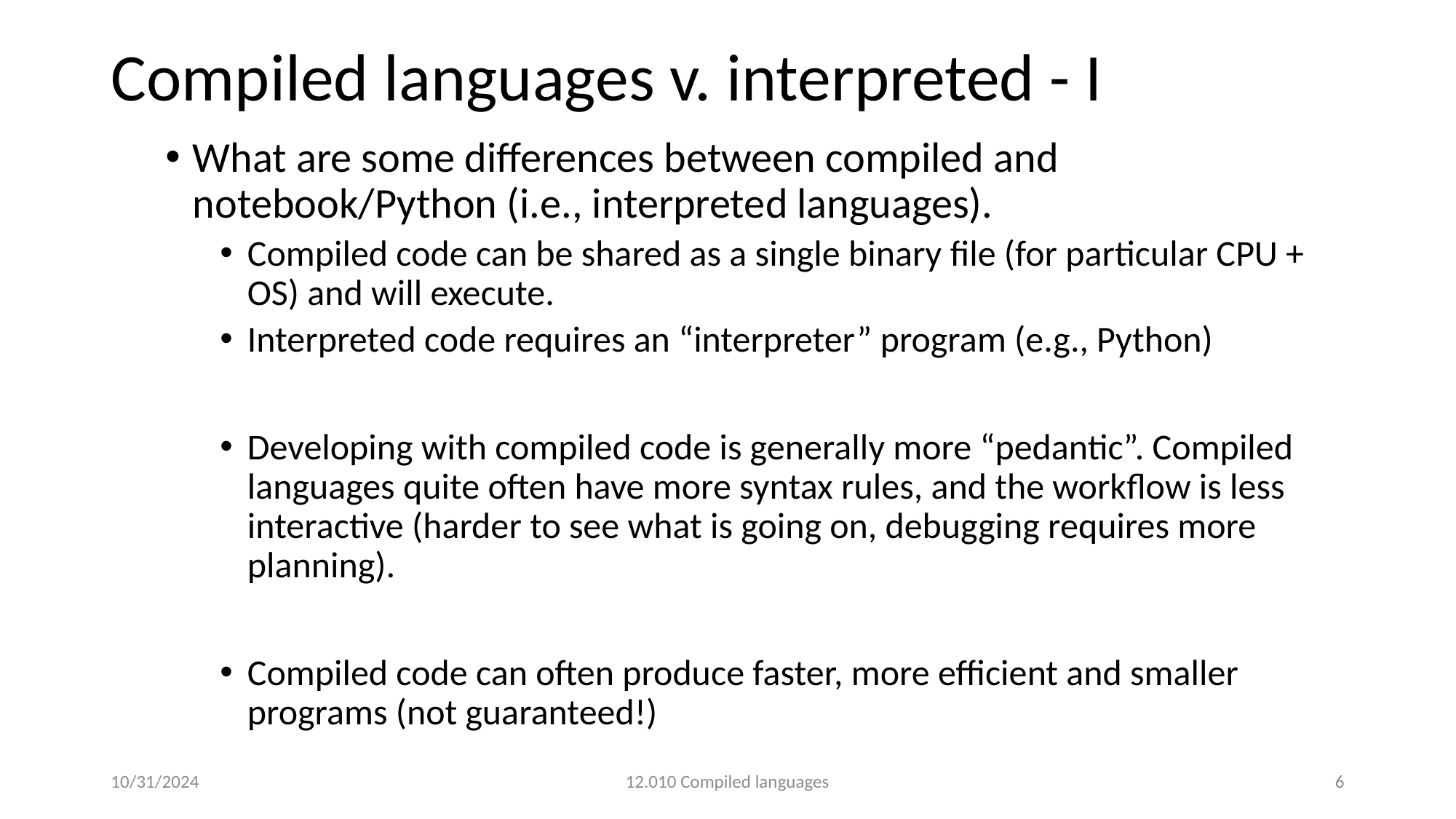

# Compiled languages v. interpreted - I
What are some differences between compiled and notebook/Python (i.e., interpreted languages).
Compiled code can be shared as a single binary file (for particular CPU + OS) and will execute.
Interpreted code requires an “interpreter” program (e.g., Python)

Developing with compiled code is generally more “pedantic”. Compiled languages quite often have more syntax rules, and the workflow is less interactive (harder to see what is going on, debugging requires more planning).

Compiled code can often produce faster, more efficient and smaller programs (not guaranteed!)
10/31/2024
12.010 Compiled languages
6